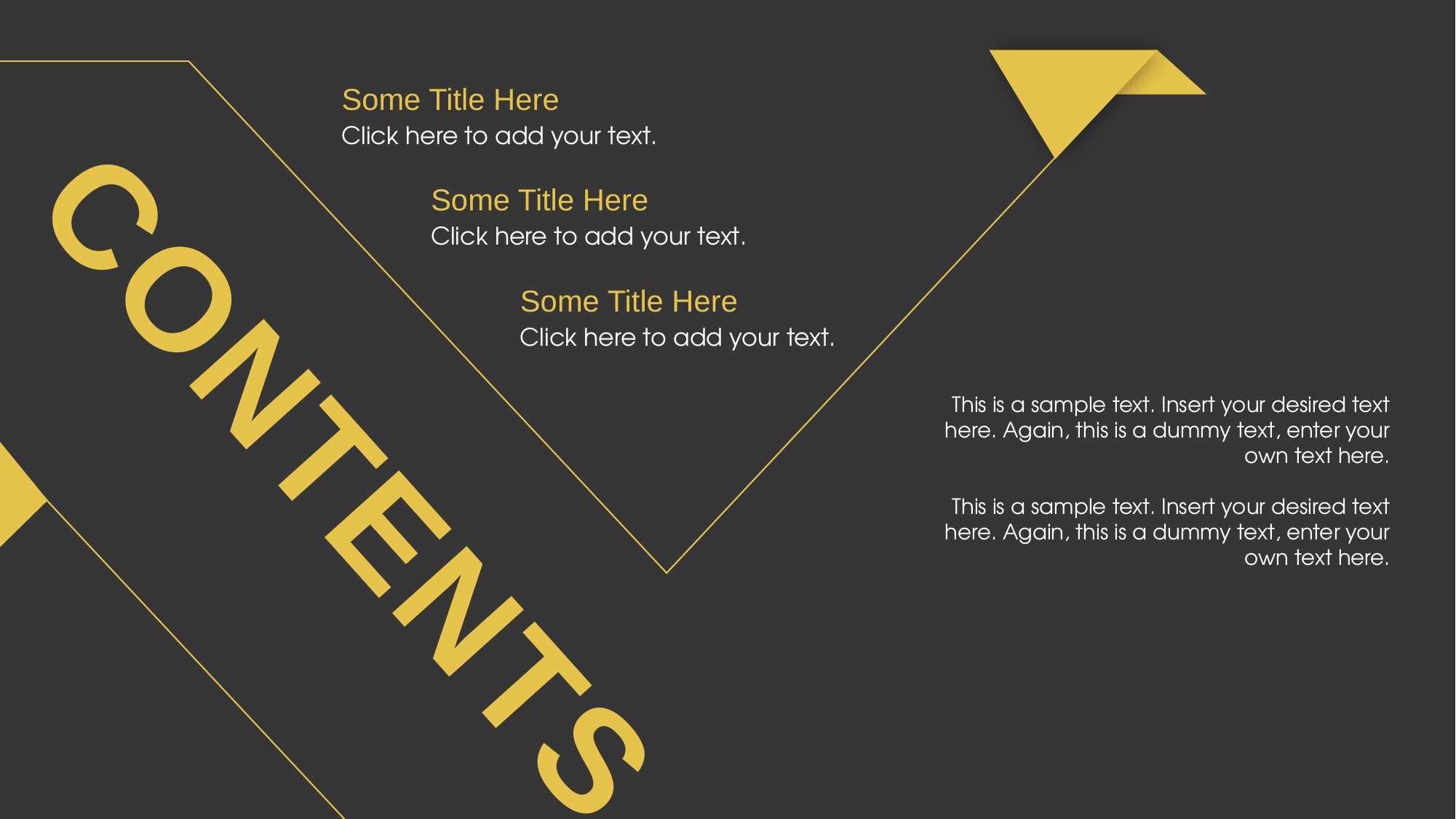

Some Title Here
Click here to add your text.
Some Title Here
Click here to add your text.
Some Title Here
Click here to add your text.
This is a sample text. Insert your desired text here. Again, this is a dummy text, enter your own text here.

This is a sample text. Insert your desired text here. Again, this is a dummy text, enter your own text here.
CONTENTS